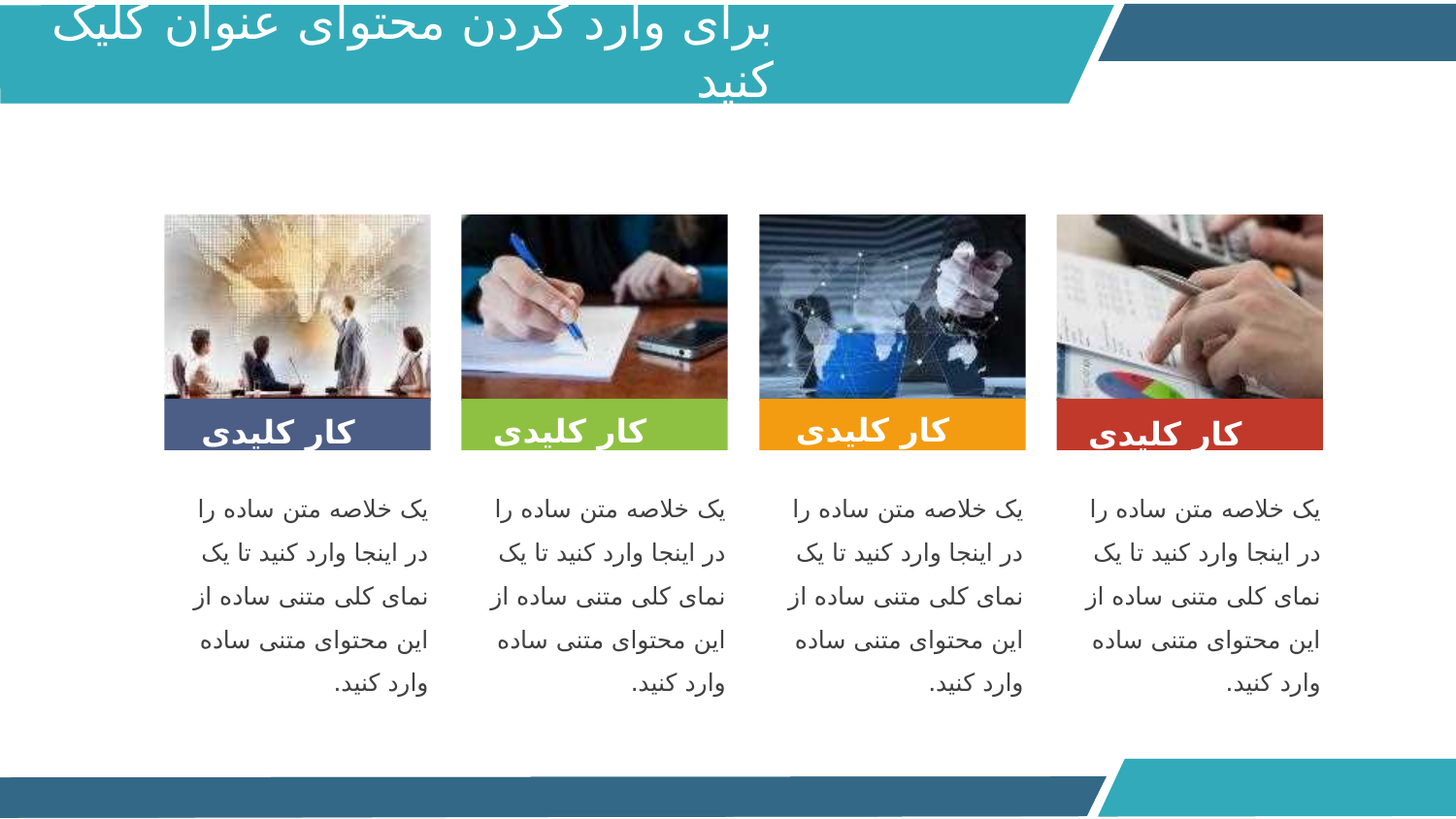

برای وارد کردن محتوای عنوان کلیک کنید

کار کلیدی

کار کلیدی

کار کلیدی

کار کلیدی
یک خلاصه متن ساده را در اینجا وارد کنید تا یک نمای کلی متنی ساده از این محتوای متنی ساده وارد کنید.
یک خلاصه متن ساده را در اینجا وارد کنید تا یک نمای کلی متنی ساده از این محتوای متنی ساده وارد کنید.
یک خلاصه متن ساده را در اینجا وارد کنید تا یک نمای کلی متنی ساده از این محتوای متنی ساده وارد کنید.
یک خلاصه متن ساده را در اینجا وارد کنید تا یک نمای کلی متنی ساده از این محتوای متنی ساده وارد کنید.